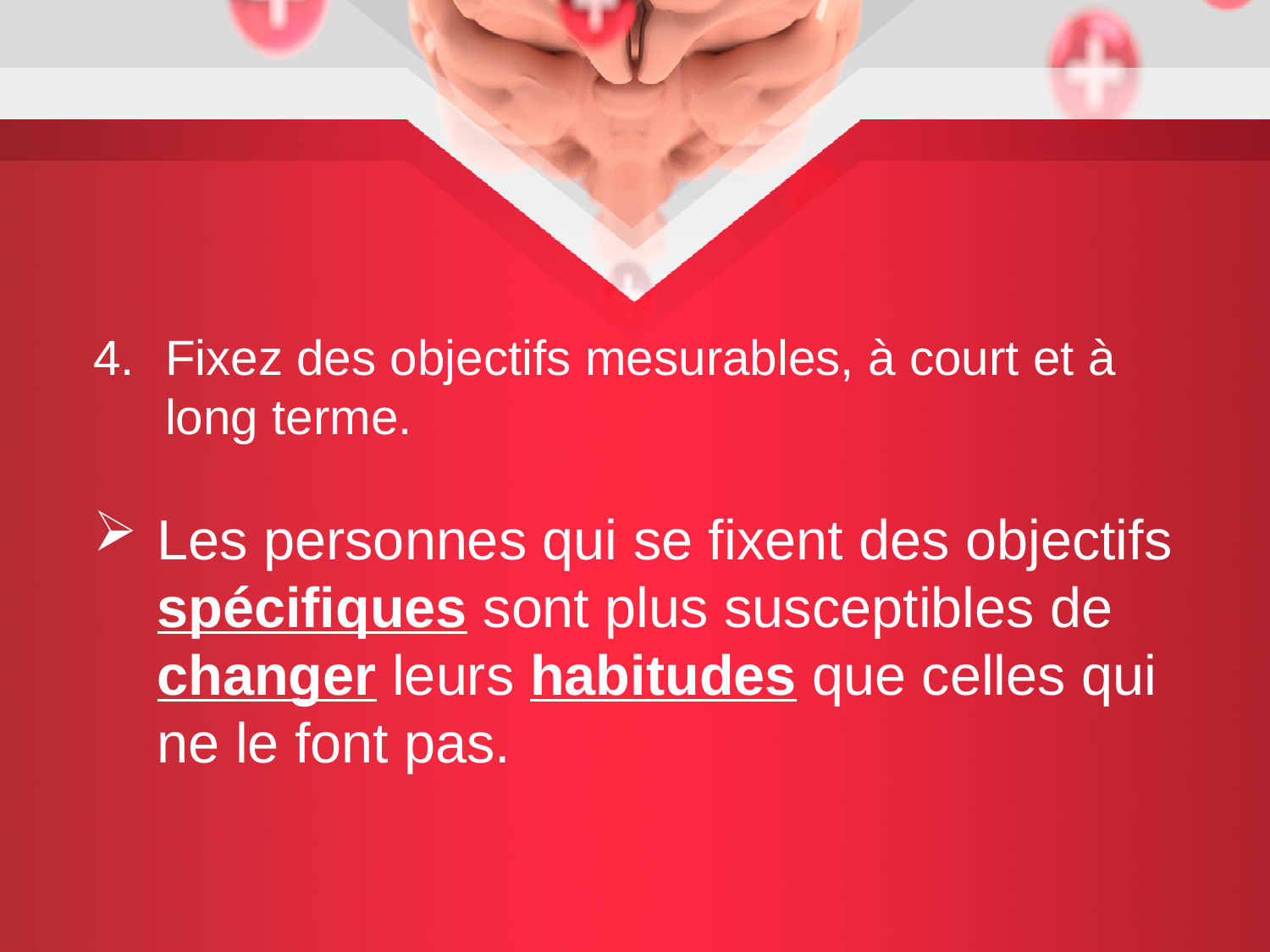

Fixez des objectifs mesurables, à court et à long terme.

Les personnes qui se fixent des objectifs spécifiques sont plus susceptibles de changer leurs habitudes que celles qui ne le font pas.